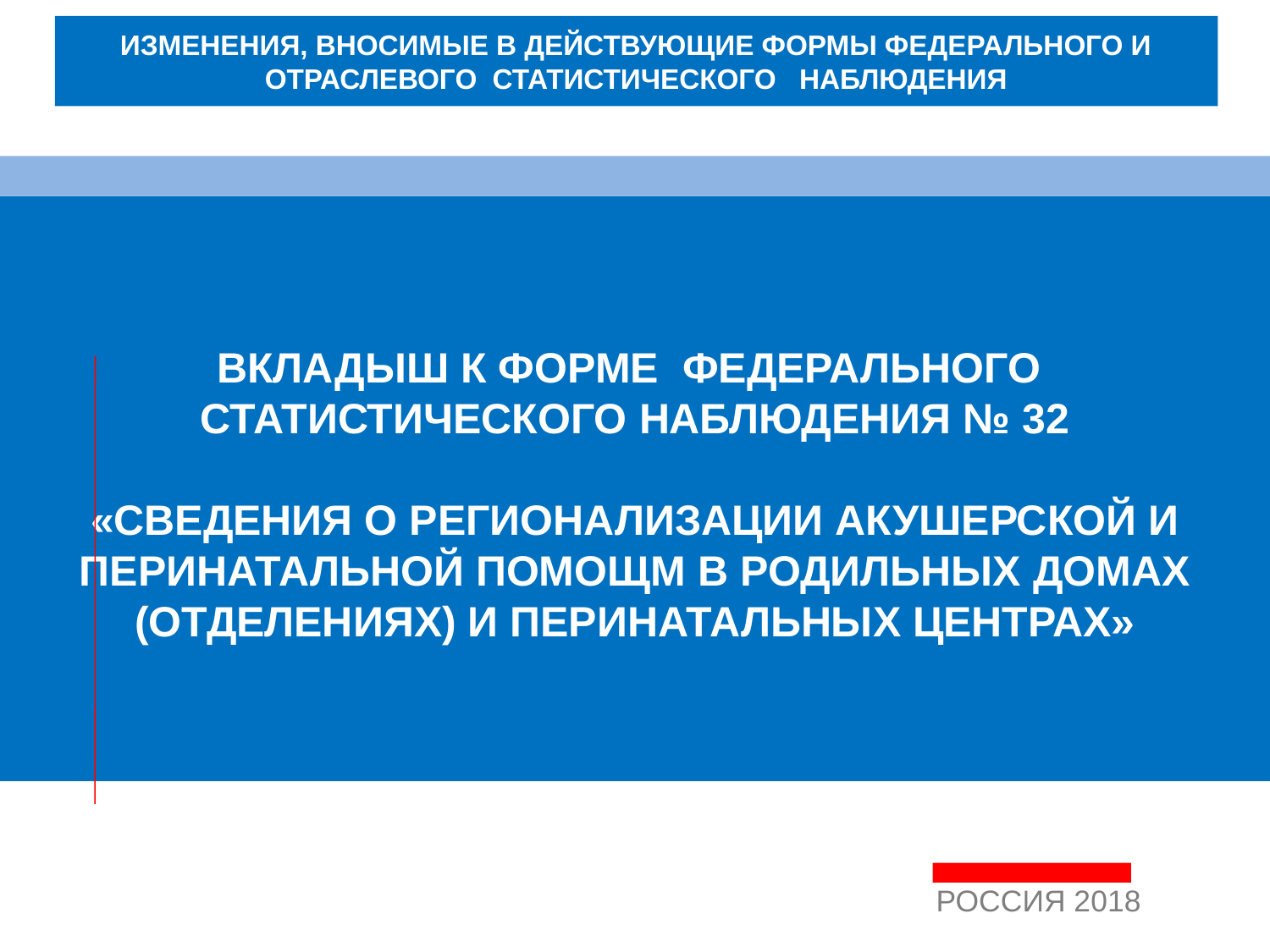

ИЗМЕНЕНИЯ, ВНОСИМЫЕ В ДЕЙСТВУЮЩИЕ ФОРМЫ ФЕДЕРАЛЬНОГО И ОТРАСЛЕВОГО  СТАТИСТИЧЕСКОГО   НАБЛЮДЕНИЯ

ВКЛАДЫШ К ФОРМЕ  ФЕДЕРАЛЬНОГО  СТАТИСТИЧЕСКОГО НАБЛЮДЕНИЯ № 32

«СВЕДЕНИЯ О РЕГИОНАЛИЗАЦИИ АКУШЕРСКОЙ И ПЕРИНАТАЛЬНОЙ ПОМОЩМ В РОДИЛЬНЫХ ДОМАХ (ОТДЕЛЕНИЯХ) И ПЕРИНАТАЛЬНЫХ ЦЕНТРАХ»

РОССИЯ 2018